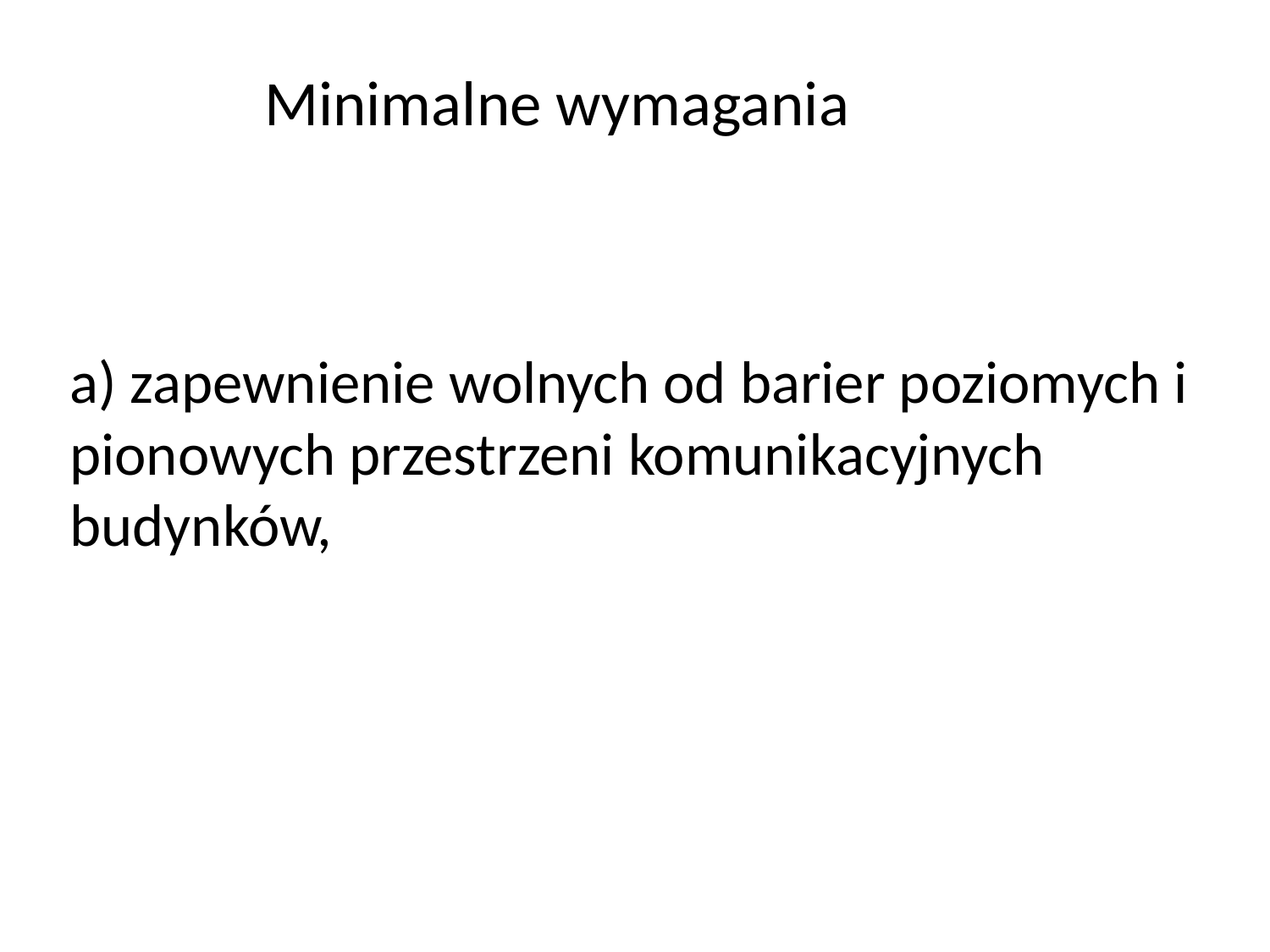

# Minimalne wymagania

a) zapewnienie wolnych od barier poziomych i pionowych przestrzeni komunikacyjnych budynków,